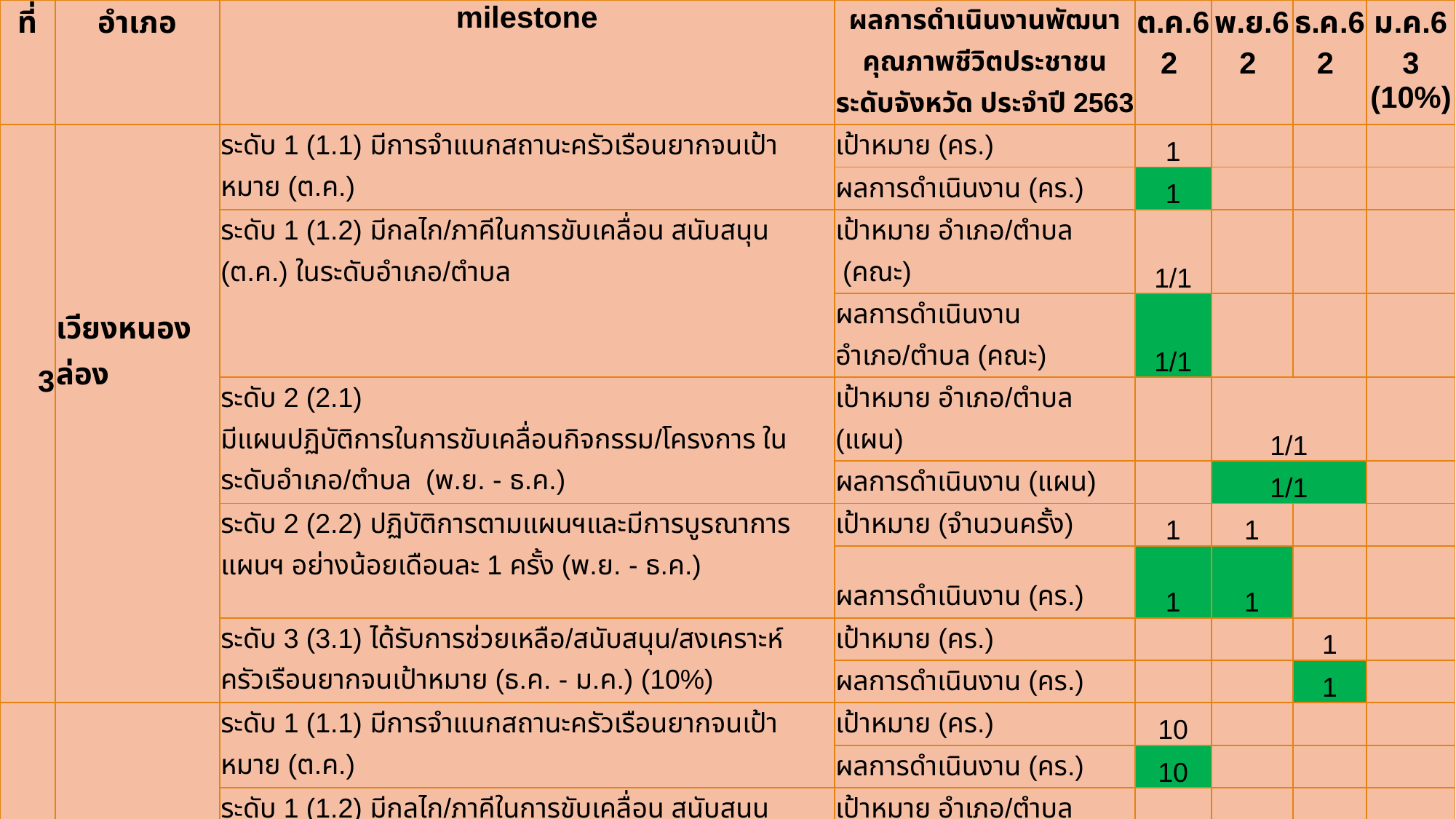

| ที่ | อำเภอ | milestone | ผลการดำเนินงานพัฒนาคุณภาพชีวิตประชาชน ระดับจังหวัด ประจำปี 2563 | ต.ค.62 | พ.ย.62 | ธ.ค.62 | ม.ค.63 (10%) |
| --- | --- | --- | --- | --- | --- | --- | --- |
| 3 | เวียงหนองล่อง | ระดับ 1 (1.1) มีการจำแนกสถานะครัวเรือนยากจนเป้าหมาย (ต.ค.) | เป้าหมาย (คร.) | 1 |  |  |  |
|  |  |  | ผลการดำเนินงาน (คร.) | 1 |  |  |  |
|  |  | ระดับ 1 (1.2) มีกลไก/ภาคีในการขับเคลื่อน สนับสนุน (ต.ค.) ในระดับอำเภอ/ตำบล | เป้าหมาย อำเภอ/ตำบล (คณะ) | 1/1 |  |  |  |
|  |  |  | ผลการดำเนินงาน อำเภอ/ตำบล (คณะ) | 1/1 |  |  |  |
|  |  | ระดับ 2 (2.1) มีแผนปฏิบัติการในการขับเคลื่อนกิจกรรม/โครงการ ในระดับอำเภอ/ตำบล (พ.ย. - ธ.ค.) | เป้าหมาย อำเภอ/ตำบล (แผน) |  | 1/1 |  |  |
|  |  |  | ผลการดำเนินงาน (แผน) |  | 1/1 |  |  |
|  |  | ระดับ 2 (2.2) ปฏิบัติการตามแผนฯและมีการบูรณาการแผนฯ อย่างน้อยเดือนละ 1 ครั้ง (พ.ย. - ธ.ค.) | เป้าหมาย (จำนวนครั้ง) | 1 | 1 |  |  |
|  |  |  | ผลการดำเนินงาน (คร.) | 1 | 1 |  |  |
|  |  | ระดับ 3 (3.1) ได้รับการช่วยเหลือ/สนับสนุน/สงเคราะห์ ครัวเรือนยากจนเป้าหมาย (ธ.ค. - ม.ค.) (10%) | เป้าหมาย (คร.) |  |  | 1 |  |
|  |  |  | ผลการดำเนินงาน (คร.) |  |  | 1 |  |
| 4 | ทุ่งหัวช้าง | ระดับ 1 (1.1) มีการจำแนกสถานะครัวเรือนยากจนเป้าหมาย (ต.ค.) | เป้าหมาย (คร.) | 10 |  |  |  |
|  |  |  | ผลการดำเนินงาน (คร.) | 10 |  |  |  |
|  |  | ระดับ 1 (1.2) มีกลไก/ภาคีในการขับเคลื่อน สนับสนุน (ต.ค.) ในระดับอำเภอ/ตำบล | เป้าหมาย อำเภอ/ตำบล (คณะ) | 1/3 |  |  |  |
|  |  |  | ผลการดำเนินงาน อำเภอ/ตำบล (คณะ) | 1/3 |  |  |  |
|  |  | ระดับ 2 (2.1) มีแผนปฏิบัติการในการขับเคลื่อนกิจกรรม/โครงการ ในระดับอำเภอ/ตำบล (พ.ย. - ธ.ค.) | เป้าหมาย อำเภอ/ตำบล (แผน) |  | 1/3 |  |  |
|  |  |  | ผลการดำเนินงาน (แผน) |  | 1/3 |  |  |
|  |  | ระดับ 2 (2.2) ปฏิบัติการตามแผนฯและมีการบูรณาการแผนฯ อย่างน้อยเดือนละ 1 ครั้ง (พ.ย. - ธ.ค.) | เป้าหมาย (จำนวนครั้ง) |  | 3 | 2 |  |
|  |  |  | ผลการดำเนินงาน (คร.) |  | 3 | 2 |  |
|  |  | ระดับ 3 (3.1) ได้รับการช่วยเหลือ/สนับสนุน/สงเคราะห์ ครัวเรือนยากจนเป้าหมาย (ธ.ค. - ม.ค.) (10%) | เป้าหมาย (คร.) |  |  |  | 1 |
|  |  |  | ผลการดำเนินงาน (คร.) |  |  |  | 1 |